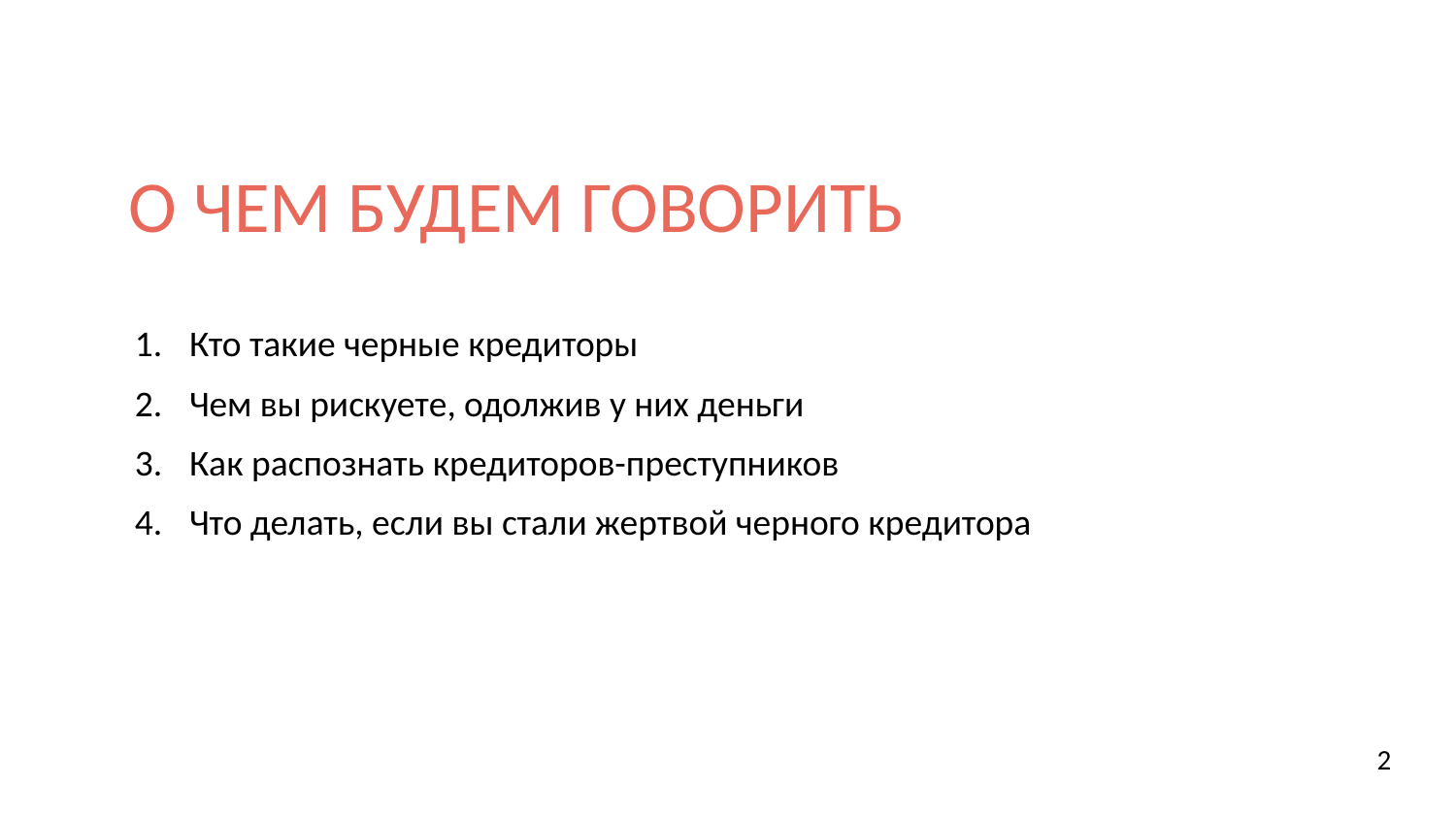

# О ЧЕМ БУДЕМ ГОВОРИТЬ
Кто такие черные кредиторы
Чем вы рискуете, одолжив у них деньги
Как распознать кредиторов-преступников
Что делать, если вы стали жертвой черного кредитора
2